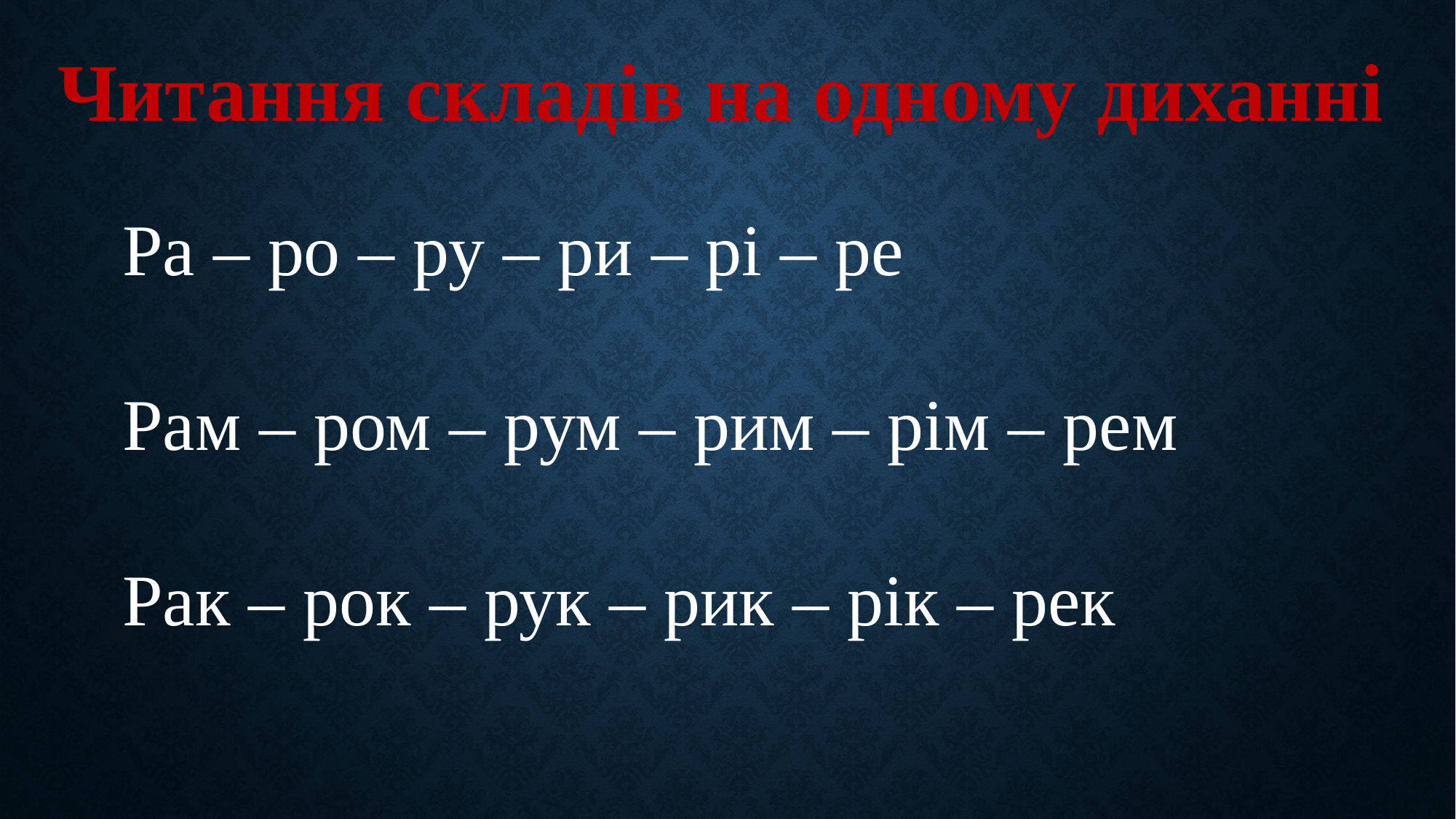

Читання складів на одному диханні
Ра – ро – ру – ри – рі – ре
Рам – ром – рум – рим – рім – рем
Рак – рок – рук – рик – рік – рек